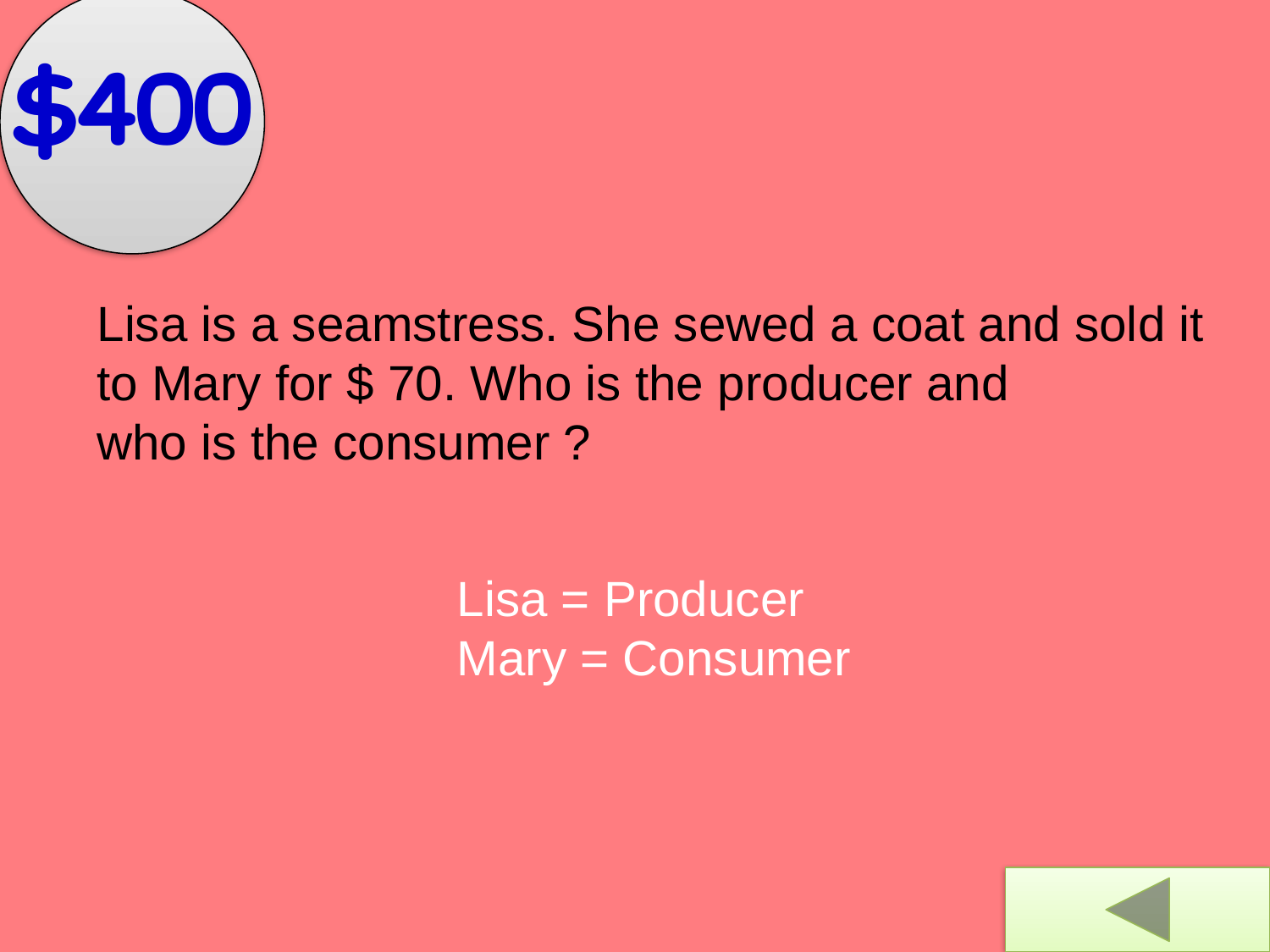

$400
Lisa is a seamstress. She sewed a coat and sold it to Mary for $ 70. Who is the producer and
who is the consumer ?
Lisa = Producer
Mary = Consumer